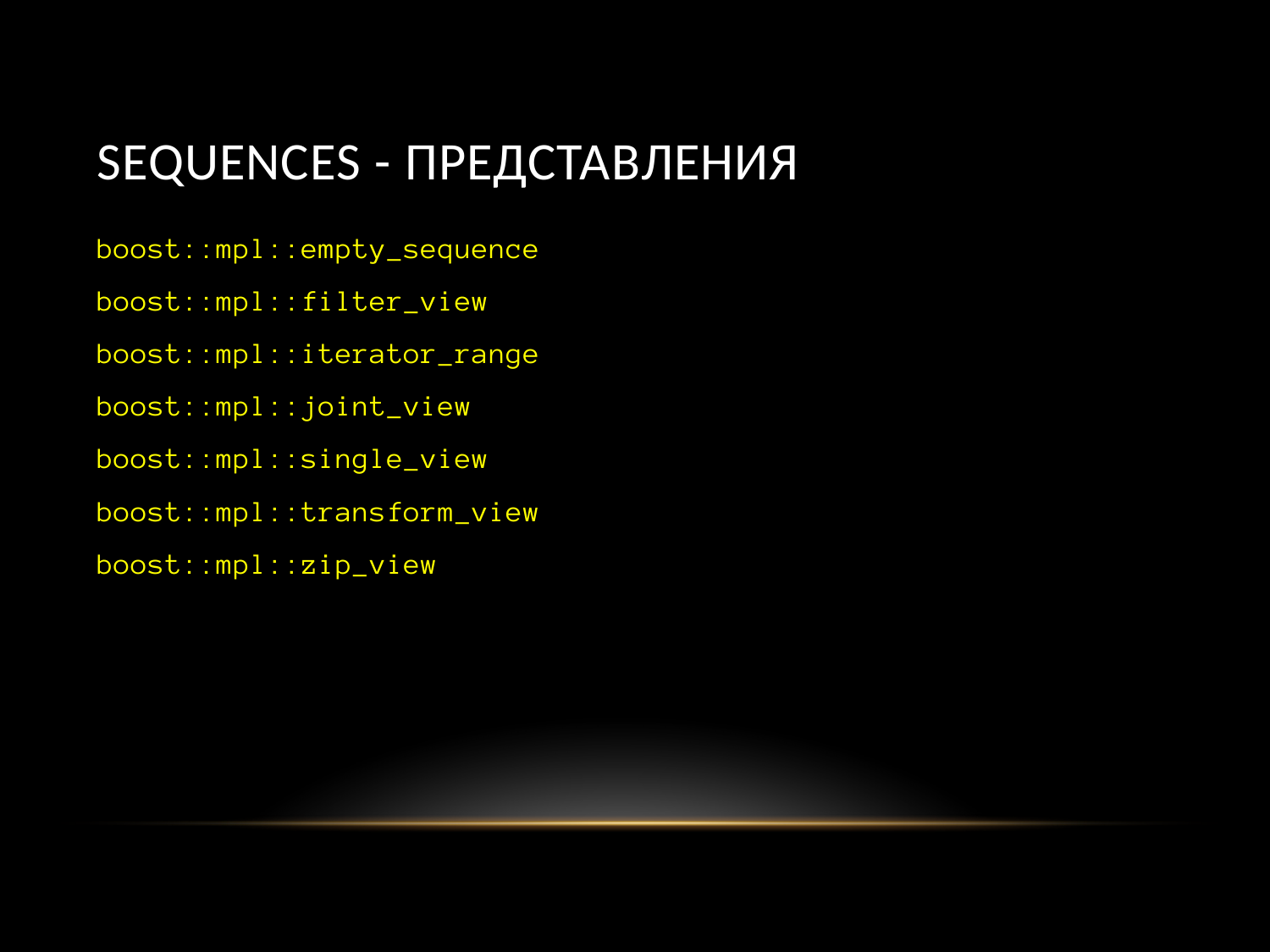

# Sequences - представления
boost::mpl::empty_sequence
boost::mpl::filter_view
boost::mpl::iterator_range
boost::mpl::joint_view
boost::mpl::single_view
boost::mpl::transform_view
boost::mpl::zip_view